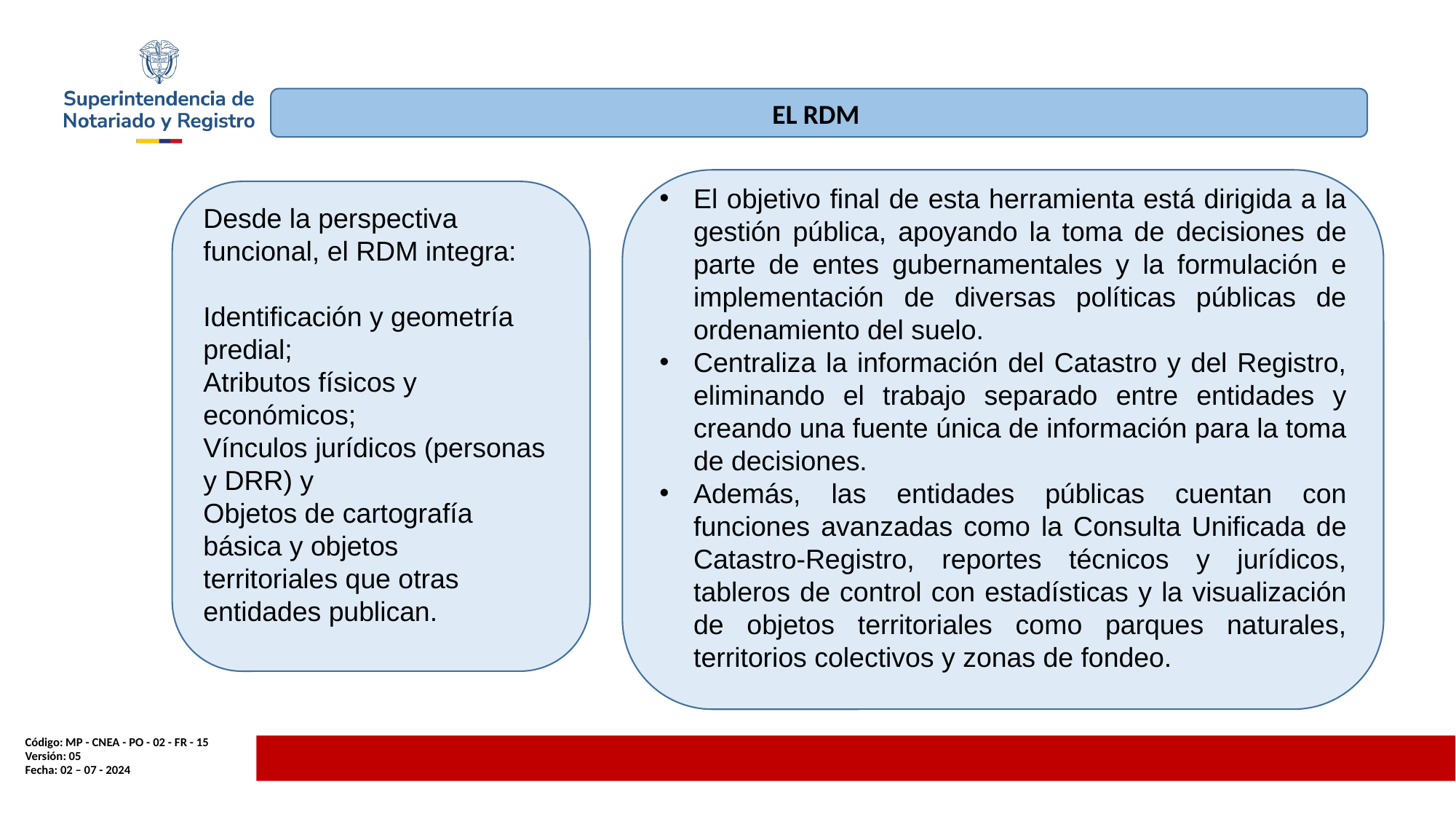

EL RDM
El objetivo final de esta herramienta está dirigida a la gestión pública, apoyando la toma de decisiones de parte de entes gubernamentales y la formulación e implementación de diversas políticas públicas de ordenamiento del suelo.
Centraliza la información del Catastro y del Registro, eliminando el trabajo separado entre entidades y creando una fuente única de información para la toma de decisiones.
Además, las entidades públicas cuentan con funciones avanzadas como la Consulta Unificada de Catastro-Registro, reportes técnicos y jurídicos, tableros de control con estadísticas y la visualización de objetos territoriales como parques naturales, territorios colectivos y zonas de fondeo.

Desde la perspectiva funcional, el RDM integra:

Identificación y geometría predial;
Atributos físicos y económicos;
Vínculos jurídicos (personas y DRR) y
Objetos de cartografía básica y objetos territoriales que otras entidades publican.